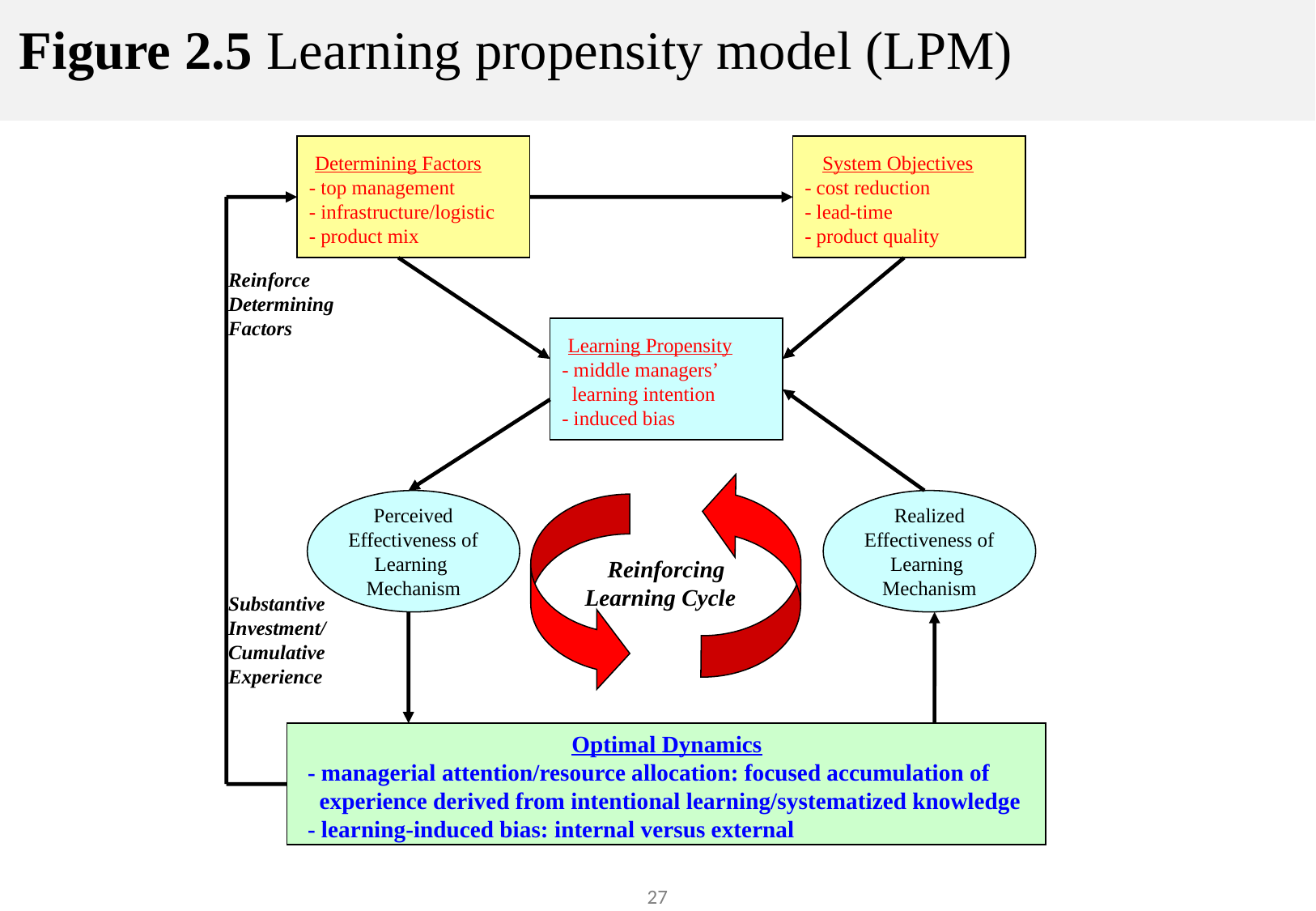

# Figure 2.5 Learning propensity model (LPM)
 Determining Factors
- top management
- infrastructure/logistic
- product mix
   System Objectives
- cost reduction
- lead-time
- product quality

Reinforce
Determining
Factors
 Learning Propensity
- middle managers’
  learning intention
- induced bias

Perceived
Effectiveness of
Learning
Mechanism
Realized
Effectiveness of
Learning
Mechanism

   Reinforcing
Learning Cycle
Substantive
Investment/
Cumulative
Experience

                                             Optimal Dynamics
- managerial attention/resource allocation: focused accumulation of
  experience derived from intentional learning/systematized knowledge
- learning-induced bias: internal versus external